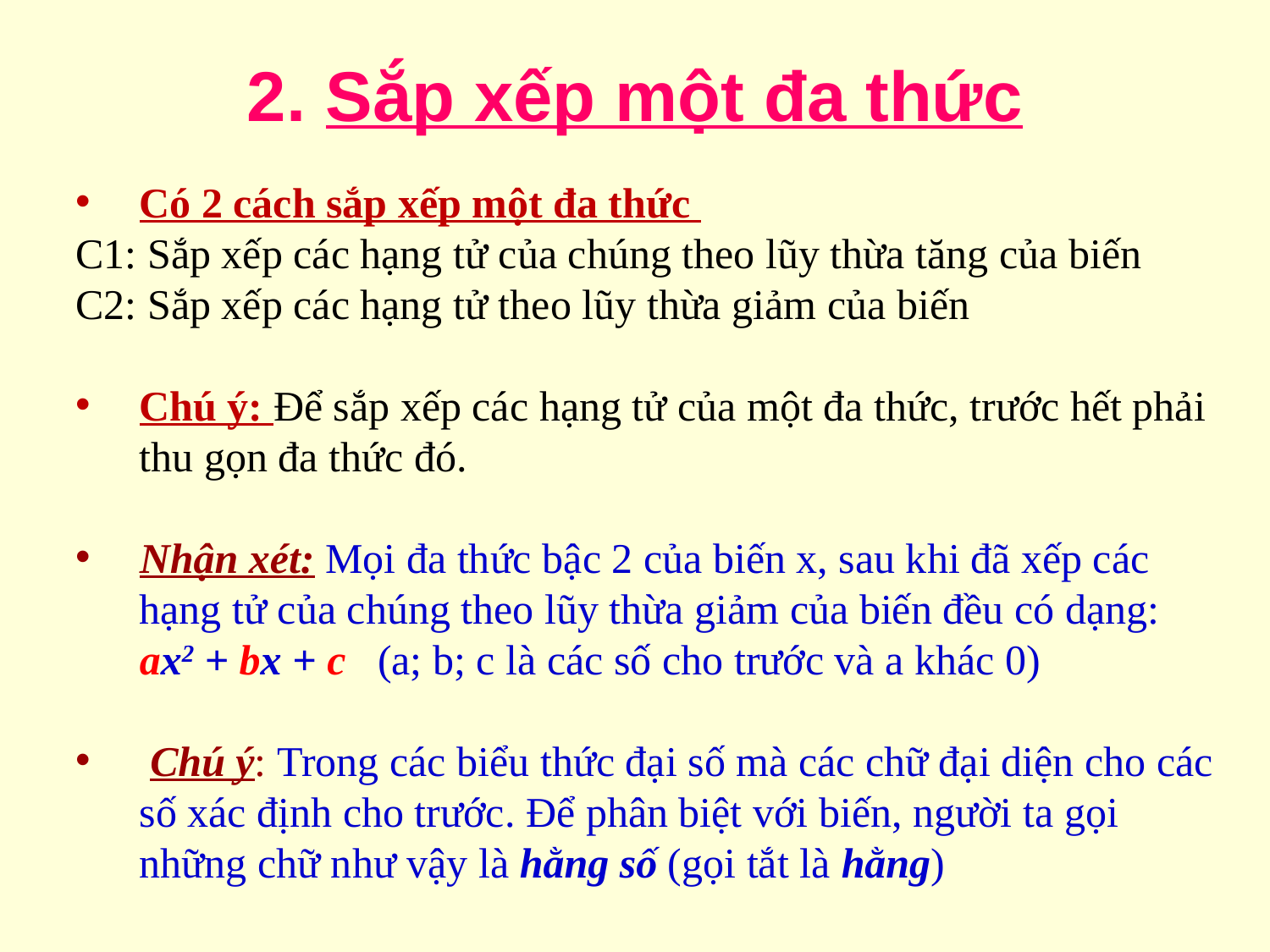

# 2. Sắp xếp một đa thức
Có 2 cách sắp xếp một đa thức
C1: Sắp xếp các hạng tử của chúng theo lũy thừa tăng của biến
C2: Sắp xếp các hạng tử theo lũy thừa giảm của biến

Chú ý: Để sắp xếp các hạng tử của một đa thức, trước hết phải thu gọn đa thức đó.

Nhận xét: Mọi đa thức bậc 2 của biến x, sau khi đã xếp các hạng tử của chúng theo lũy thừa giảm của biến đều có dạng: ax2 + bx + c   (a; b; c là các số cho trước và a khác 0)

 Chú ý: Trong các biểu thức đại số mà các chữ đại diện cho các số xác định cho trước. Để phân biệt với biến, người ta gọi những chữ như vậy là hằng số (gọi tắt là hằng)